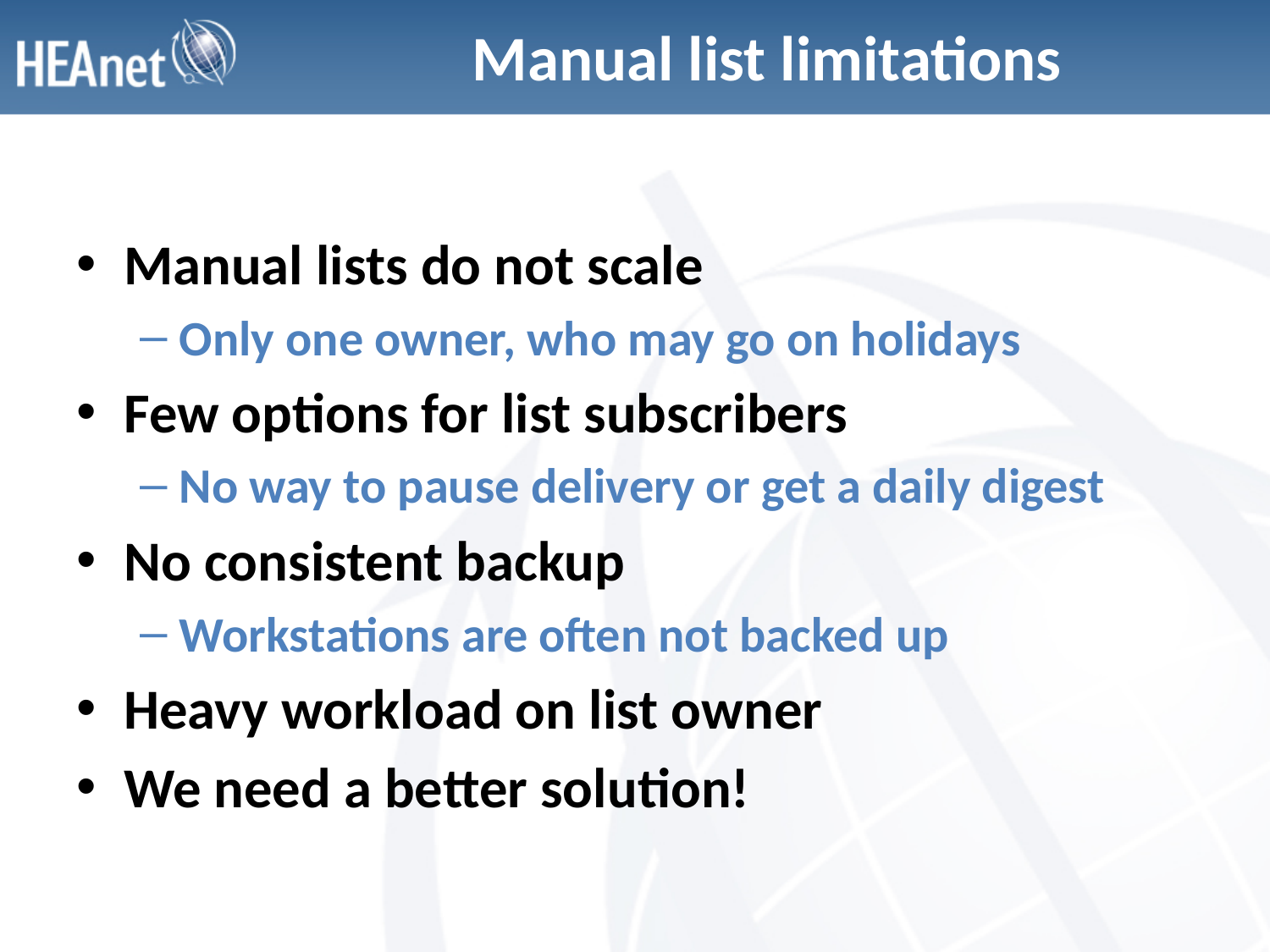

# Manual list limitations
Manual lists do not scale
Only one owner, who may go on holidays
Few options for list subscribers
No way to pause delivery or get a daily digest
No consistent backup
Workstations are often not backed up
Heavy workload on list owner
We need a better solution!